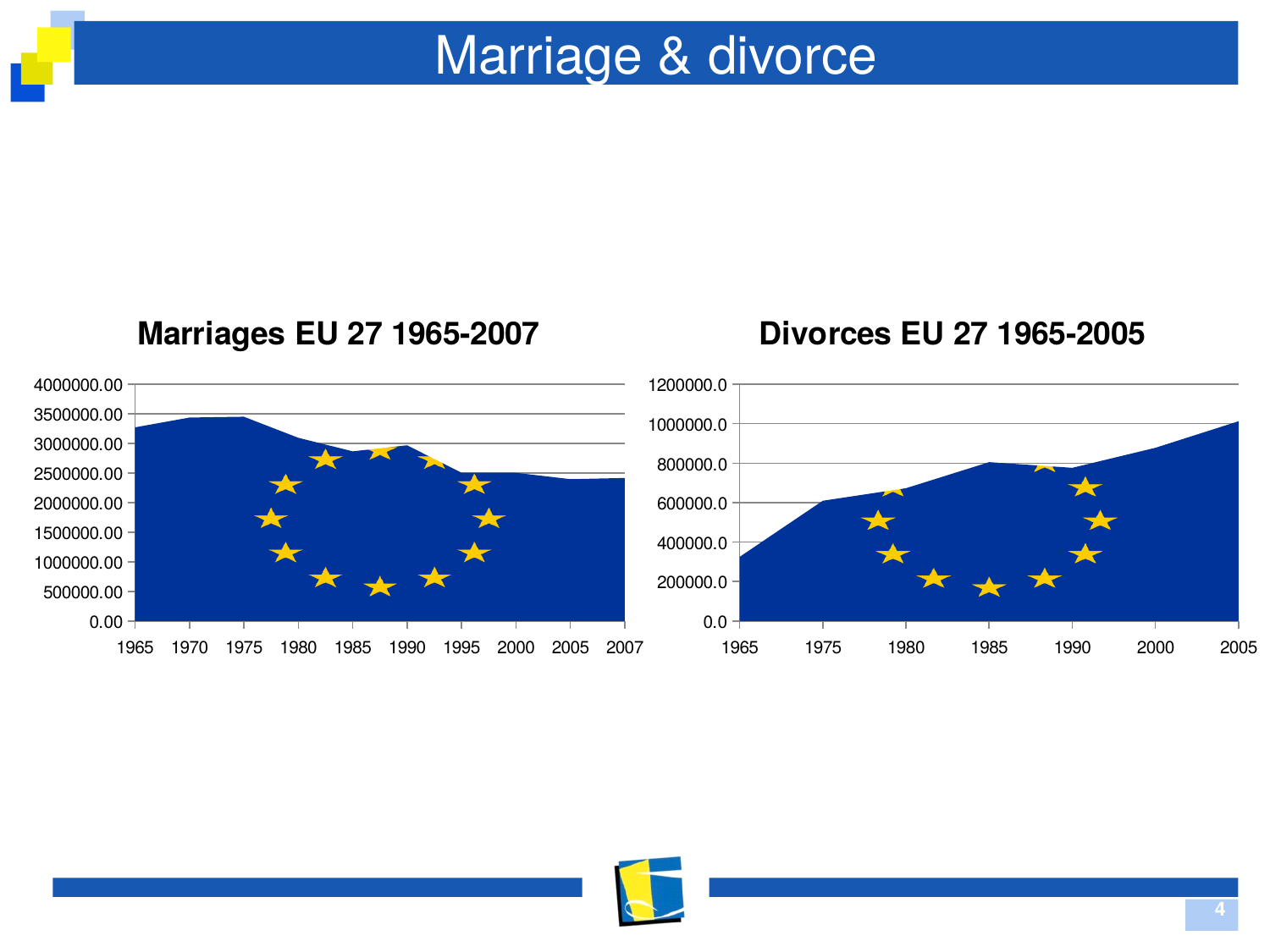

# Marriage & divorce

### Chart: Marriages EU 27 1965-2007

| Category |  |
|---|---|
| 1965 | 3270670.0 |
| 1970 | 3435775.0 |
| 1975 | 3450102.0 |
| 1980 | 3093889.0 |
| 1985 | 2865507.0 |
| 1990 | 2967931.0 |
| 1995 | 2504692.0 |
| 2000 | 2503600.0 |
| 2005 | 2395839.0 |
| 2007 | 2416198.0 |

### Chart: Divorces EU 27 1965-2005

| Category |  |
|---|---|
| 1965 | 325206.0 |
| 1975 | 609390.0 |
| 1980 | 672917.0 |
| 1985 | 805136.0 |
| 1990 | 776291.0 |
| 2000 | 877541.0 |
| 2005 | 1012301.0 |
4